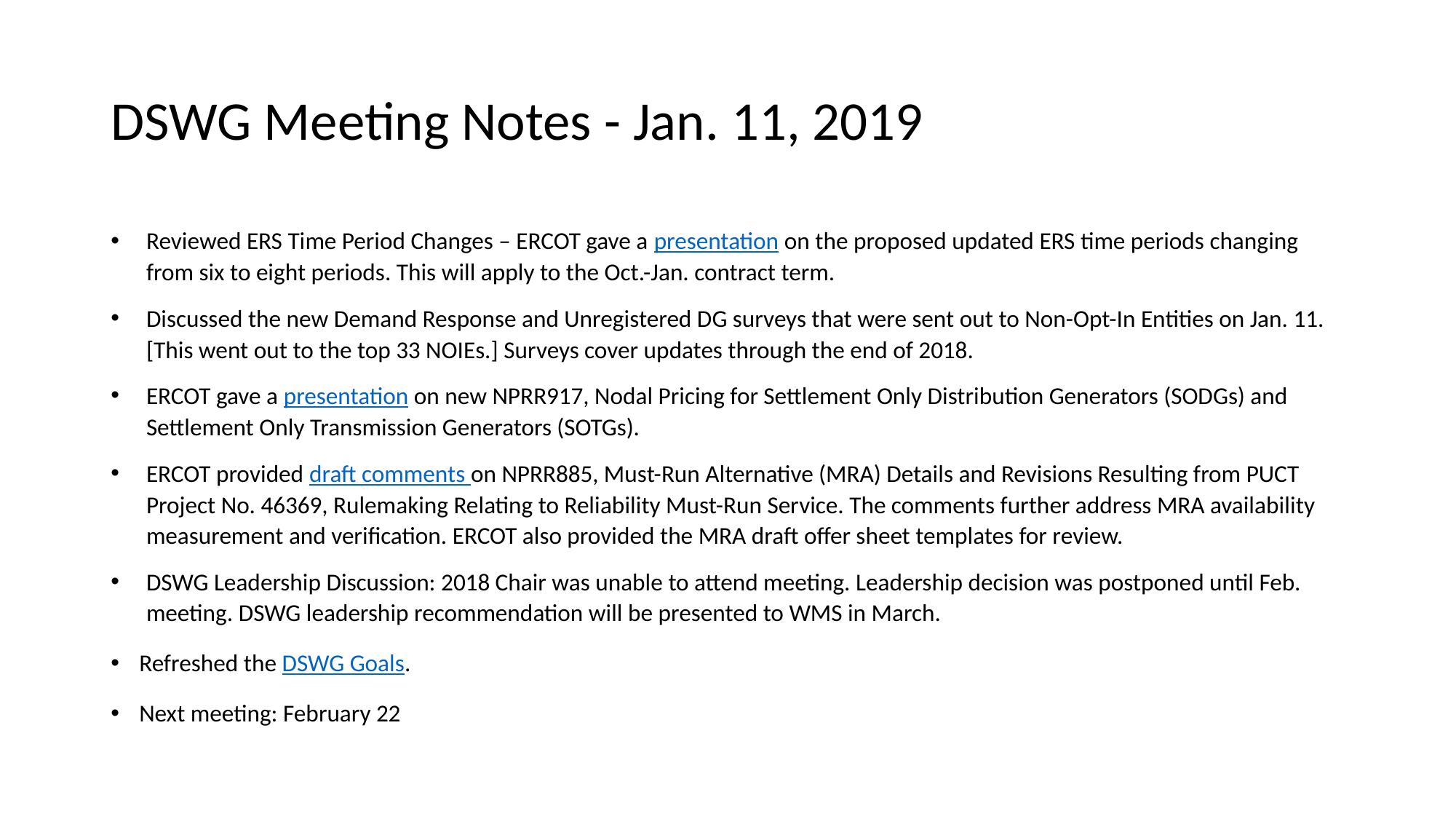

# DSWG Meeting Notes - Jan. 11, 2019
Reviewed ERS Time Period Changes – ERCOT gave a presentation on the proposed updated ERS time periods changing from six to eight periods. This will apply to the Oct.-Jan. contract term.
Discussed the new Demand Response and Unregistered DG surveys that were sent out to Non-Opt-In Entities on Jan. 11. [This went out to the top 33 NOIEs.] Surveys cover updates through the end of 2018.
ERCOT gave a presentation on new NPRR917, Nodal Pricing for Settlement Only Distribution Generators (SODGs) and Settlement Only Transmission Generators (SOTGs).
ERCOT provided draft comments on NPRR885, Must-Run Alternative (MRA) Details and Revisions Resulting from PUCT Project No. 46369, Rulemaking Relating to Reliability Must-Run Service. The comments further address MRA availability measurement and verification. ERCOT also provided the MRA draft offer sheet templates for review.
DSWG Leadership Discussion: 2018 Chair was unable to attend meeting. Leadership decision was postponed until Feb. meeting. DSWG leadership recommendation will be presented to WMS in March.
Refreshed the DSWG Goals.
Next meeting: February 22